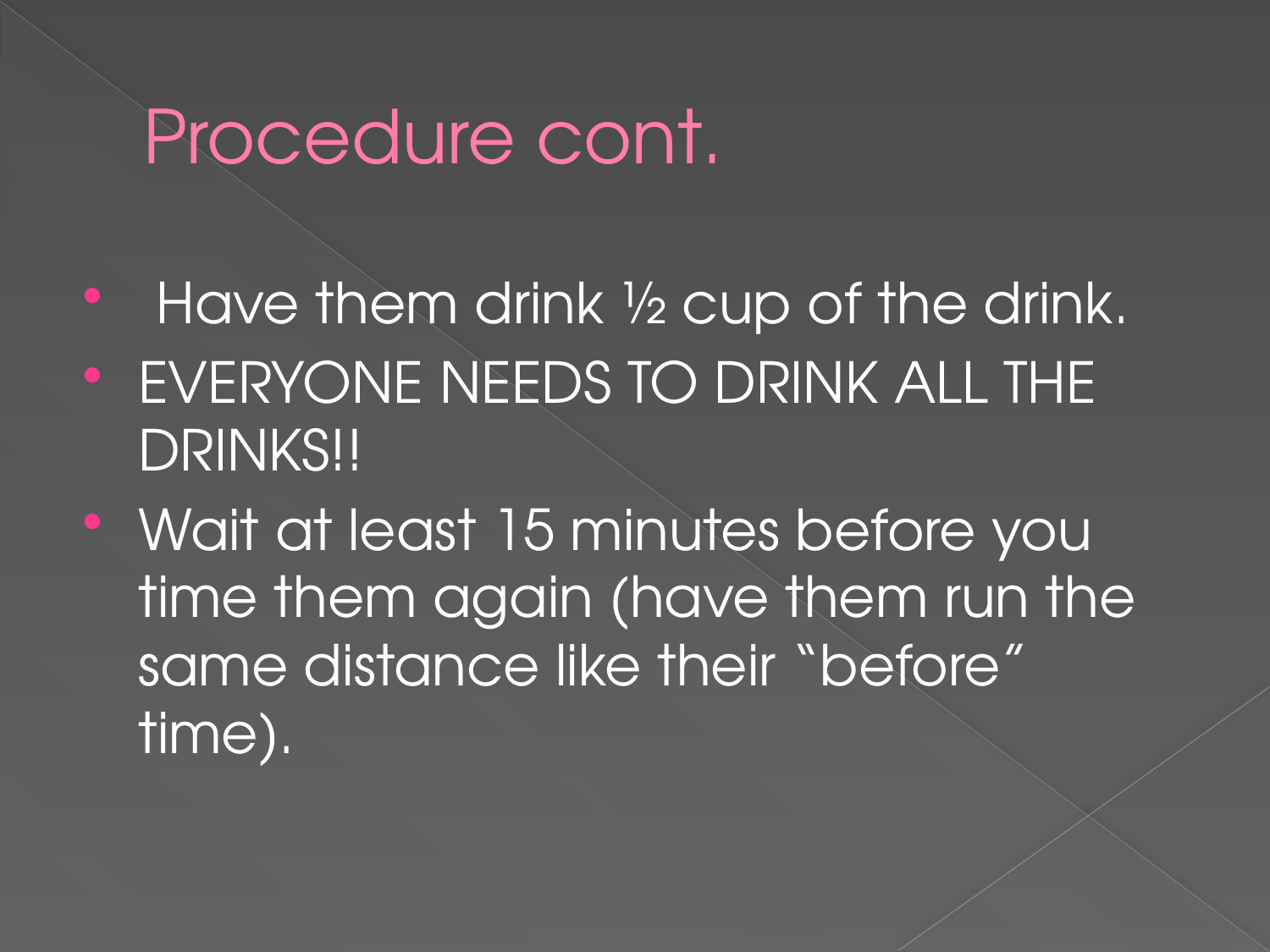

# Procedure cont.
Have them drink ½ cup of the drink.
EVERYONE NEEDS TO DRINK ALL THE DRINKS!!
Wait at least 15 minutes before you time them again (have them run the same distance like their “before” time).